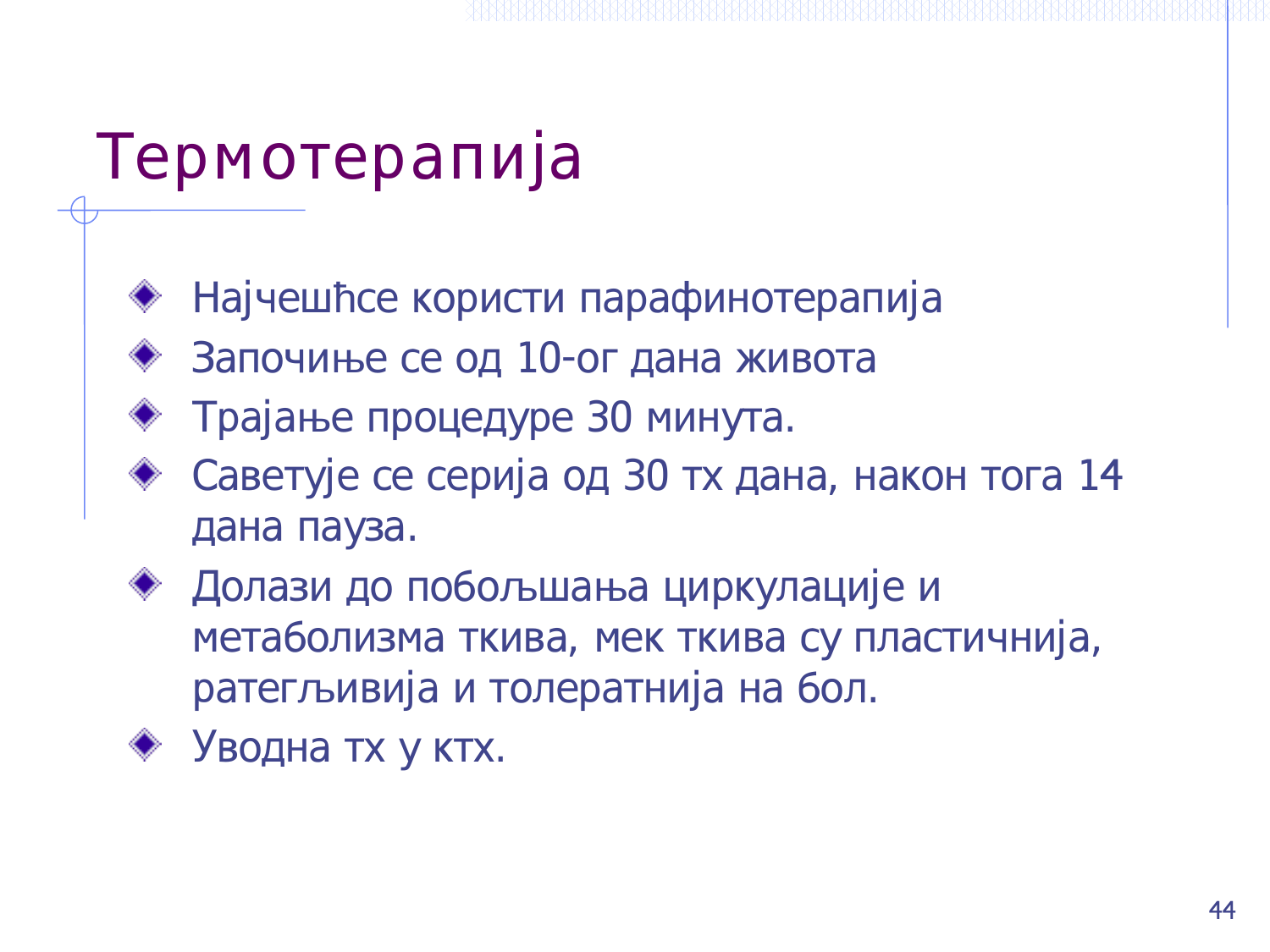

# Термотерапија
Најчешћсе користи парафинотерапија
Започиње се од 10-ог дана живота
Трајање процедуре 30 минута.
Саветује се серија од 30 тх дана, након тога 14 дана пауза.
Долази до побољшања циркулације и метаболизма ткива, мек ткива су пластичнија, ратегљивија и толератнија на бол.
Уводна тх у ктх.
44